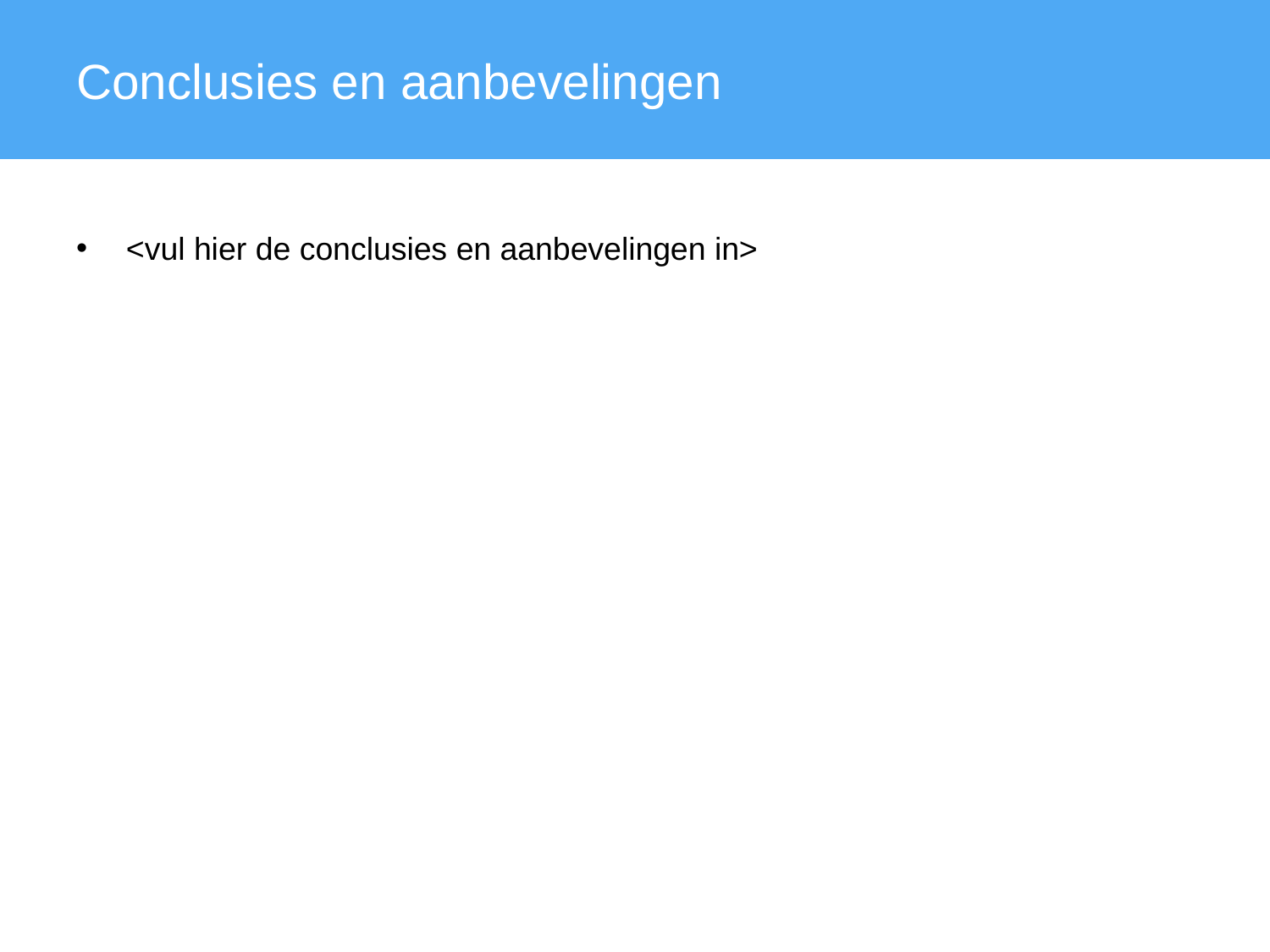

Conclusies en aanbevelingen
<vul hier de conclusies en aanbevelingen in>